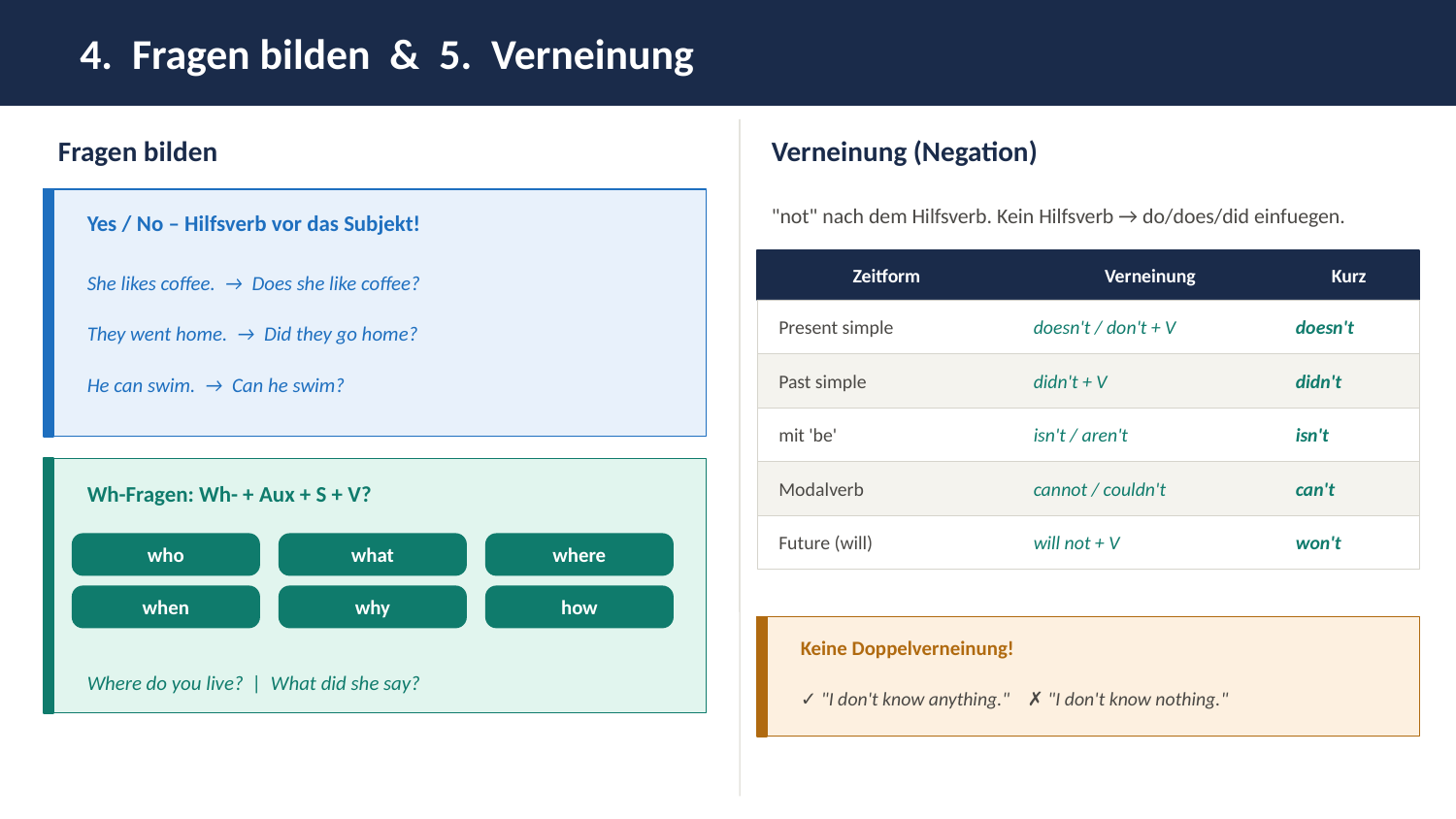

4.  Fragen bilden  &  5.  Verneinung

Fragen bilden
Verneinung (Negation)
"not" nach dem Hilfsverb. Kein Hilfsverb → do/does/did einfuegen.

Yes / No – Hilfsverb vor das Subjekt!

Zeitform
Verneinung
Kurz
She likes coffee.  →  Does she like coffee?

Present simple
doesn't / don't + V
doesn't
They went home.  →  Did they go home?

Past simple
didn't + V
didn't
He can swim.  →  Can he swim?

mit 'be'
isn't / aren't
isn't

Modalverb
cannot / couldn't
can't
Wh-Fragen: Wh- + Aux + S + V?

Future (will)
will not + V
won't

who

what

where

when

why

how

Keine Doppelverneinung!
Where do you live?  |  What did she say?
✓ "I don't know anything."    ✗ "I don't know nothing."